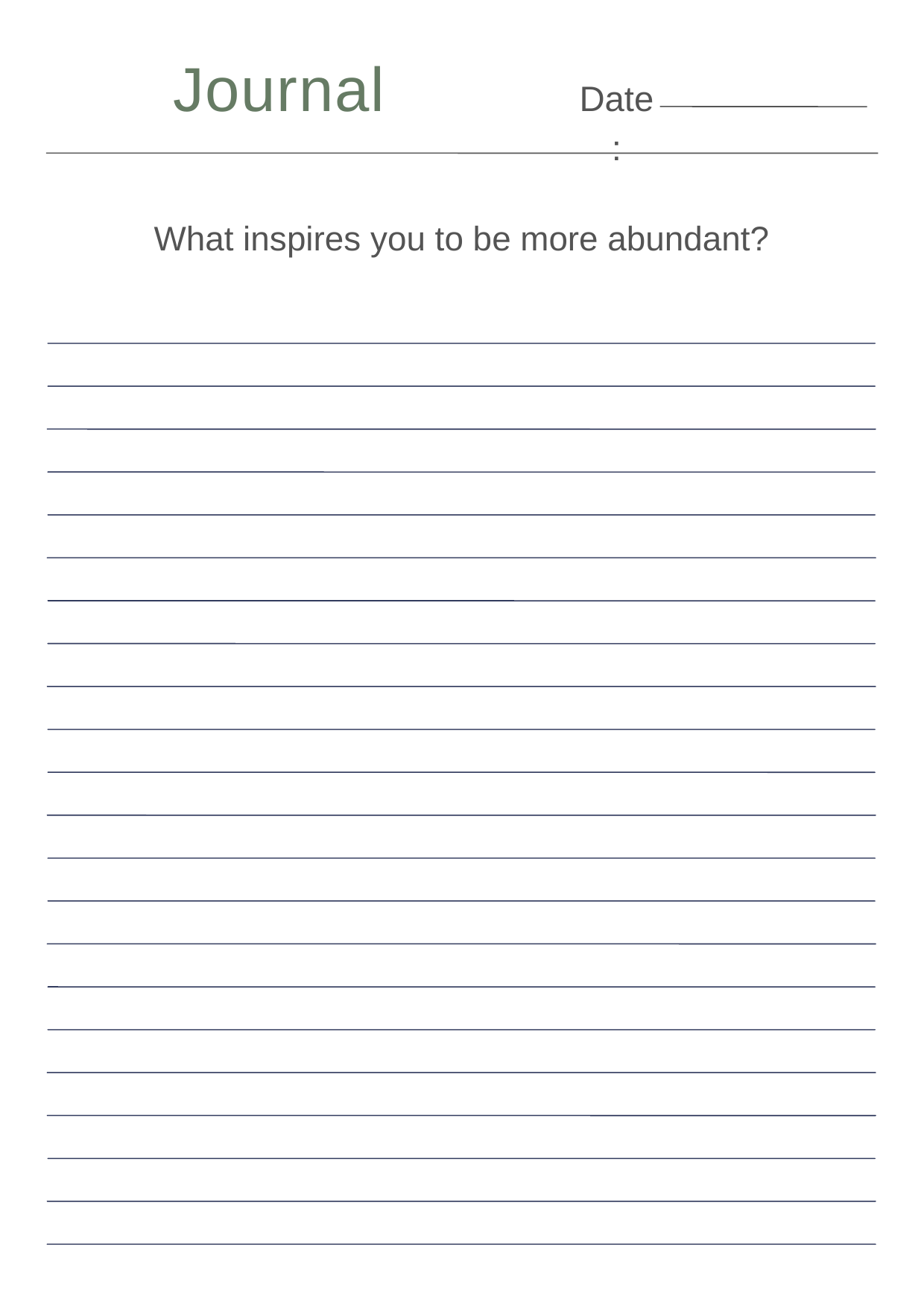

Journal
Date:

What inspires you to be more abundant?